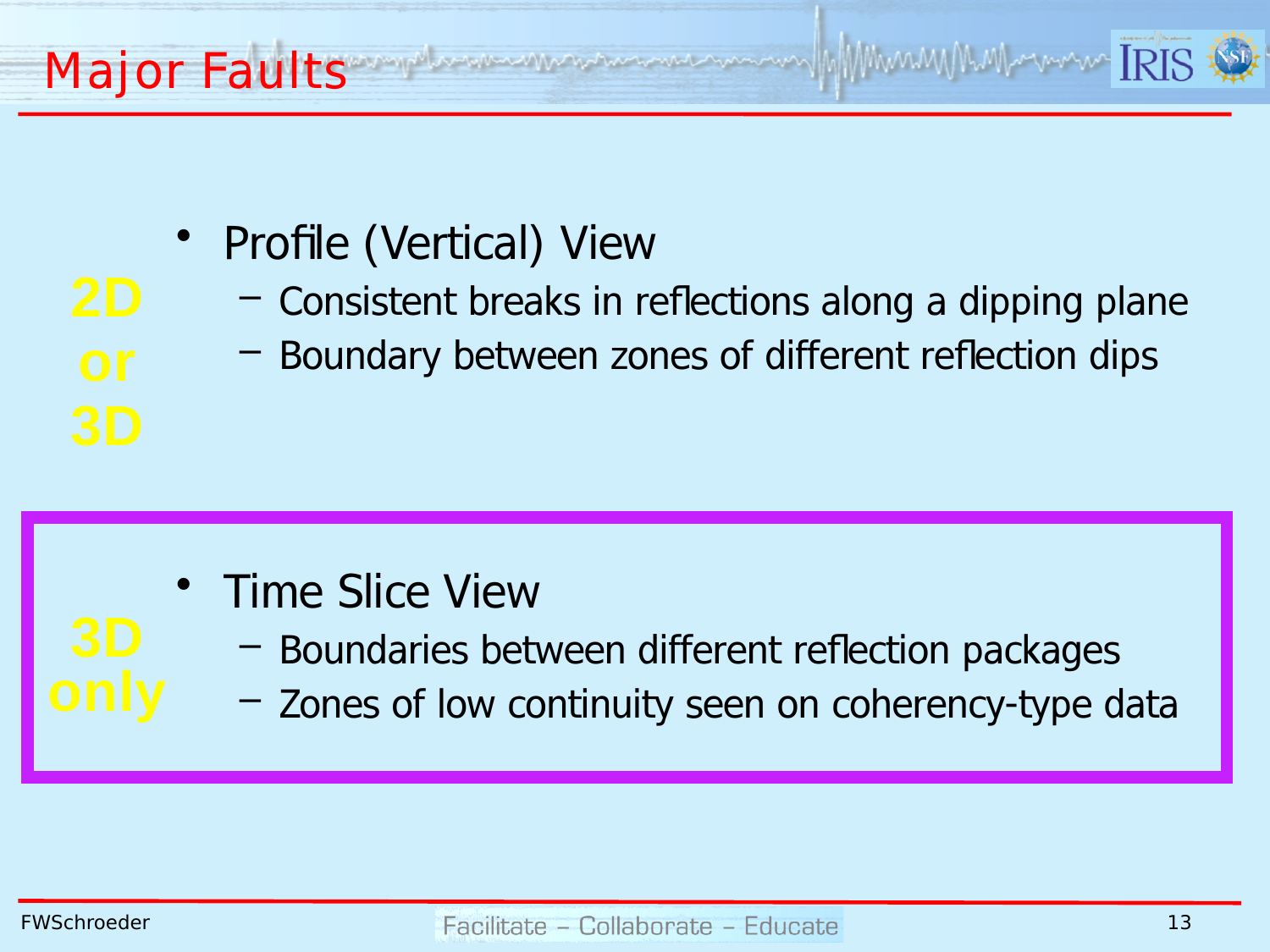

# Major Faults
Profile (Vertical) View
Consistent breaks in reflections along a dipping plane
Boundary between zones of different reflection dips
2D or 3D

3D only
Time Slice View
Boundaries between different reflection packages
Zones of low continuity seen on coherency-type data